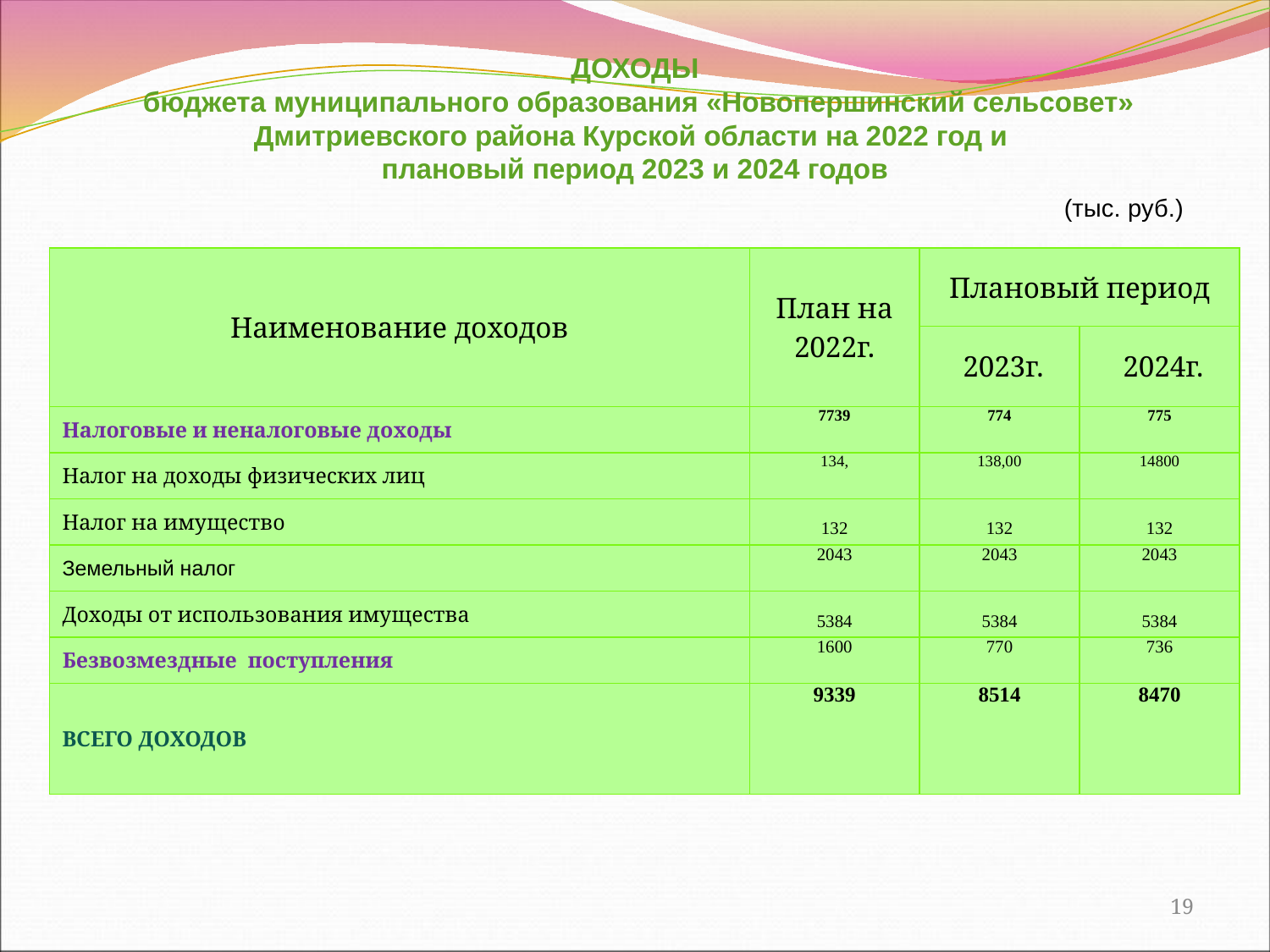

ДОХОДЫ
 бюджета муниципального образования «Новопершинский сельсовет» Дмитриевского района Курской области на 2022 год и
плановый период 2023 и 2024 годов
                                                                                                              (тыс. руб.)

| Наименование доходов | План на 2022г. | Плановый период |  |
| --- | --- | --- | --- |
|  |  | 2023г. | 2024г. |
| Налоговые и неналоговые доходы | 7739 | 774 | 775 |
| Налог на доходы физических лиц | 134, | 138,00 | 14800 |
| Налог на имущество | 132 | 132 | 132 |
| Земельный налог | 2043 | 2043 | 2043 |
| Доходы от использования имущества | 5384 | 5384 | 5384 |
| Безвозмездные поступления | 1600 | 770 | 736 |
| ВСЕГО ДОХОДОВ | 9339 | 8514 | 8470 |
19